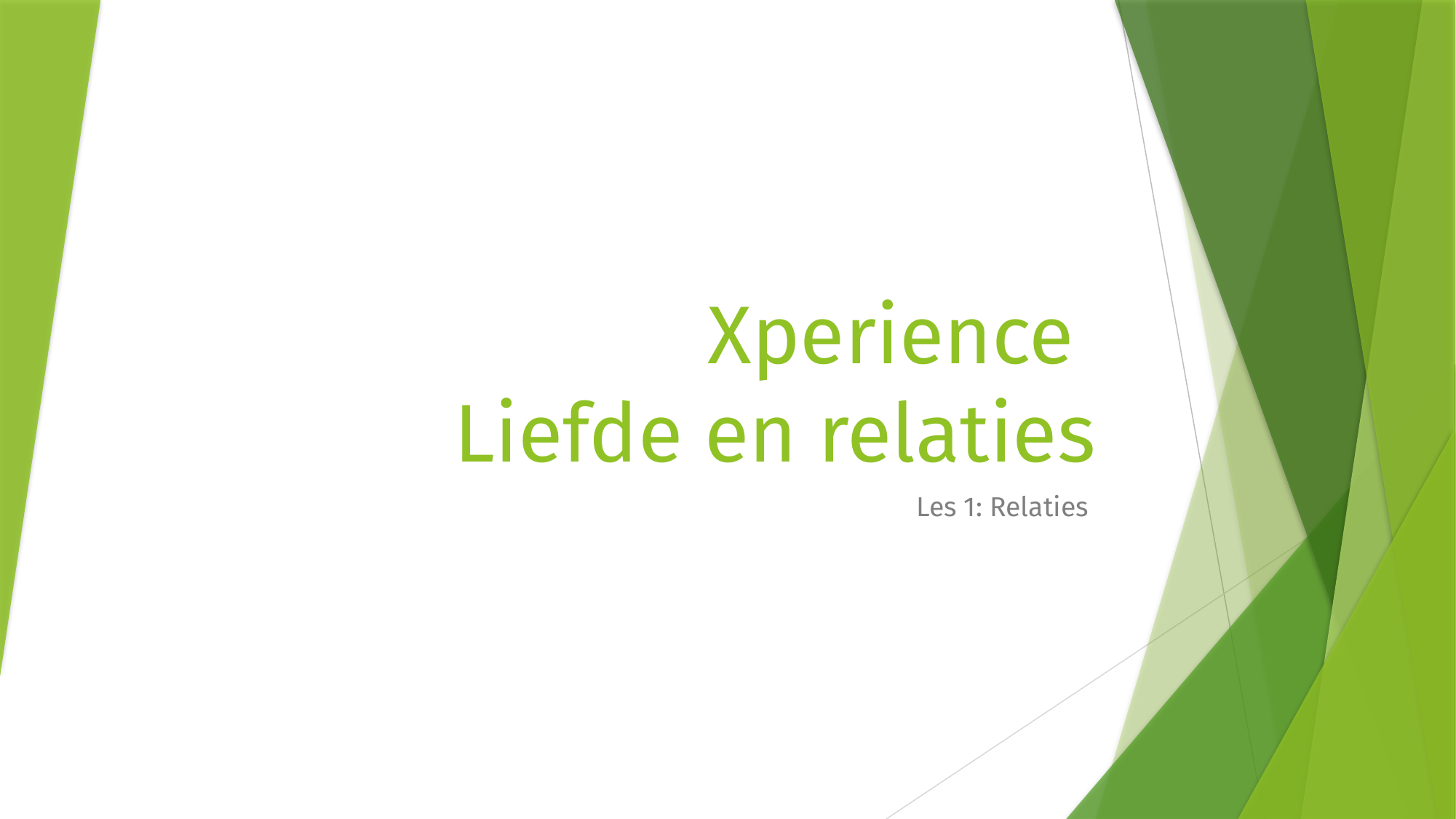

# Xperience Liefde en relaties
Les 1: Relaties